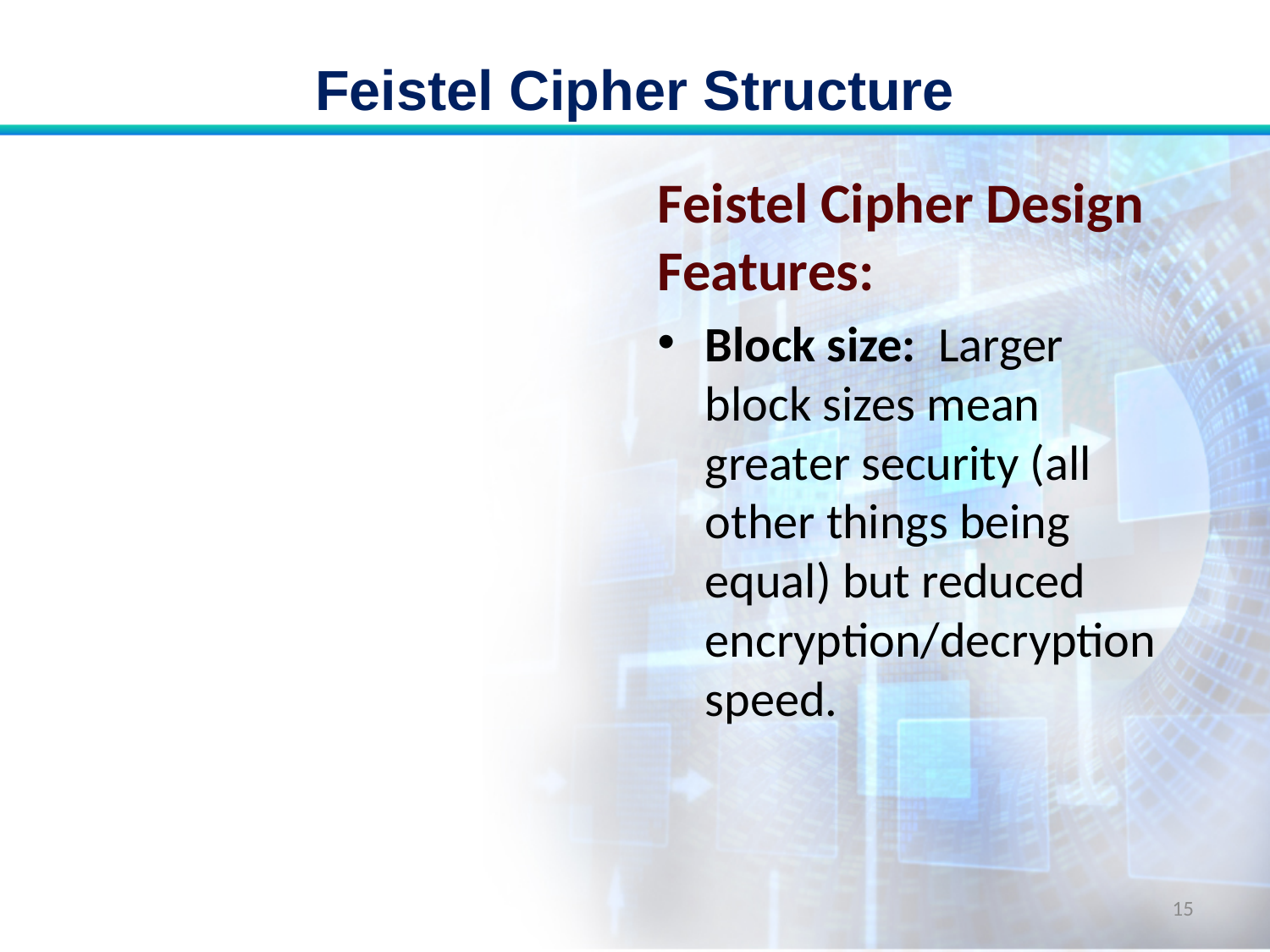

# Feistel Cipher Structure
Feistel Cipher Design Features:
Block size:  Larger block sizes mean greater security (all other things being equal) but reduced encryption/decryption speed.

15